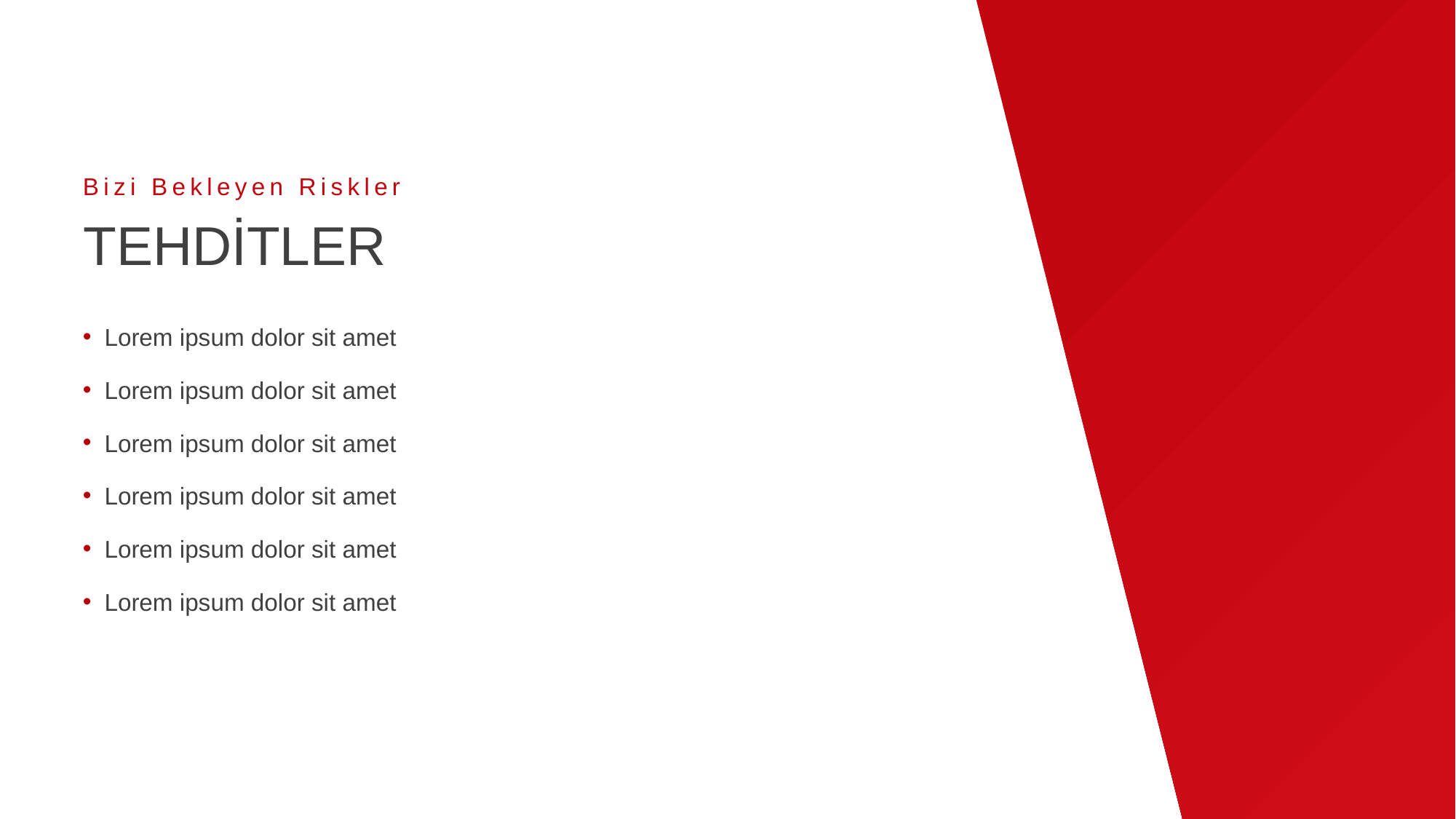

Bizi Bekleyen Riskler
TEHDİTLER

Lorem ipsum dolor sit amet
Lorem ipsum dolor sit amet
Lorem ipsum dolor sit amet
Lorem ipsum dolor sit amet
Lorem ipsum dolor sit amet
Lorem ipsum dolor sit amet